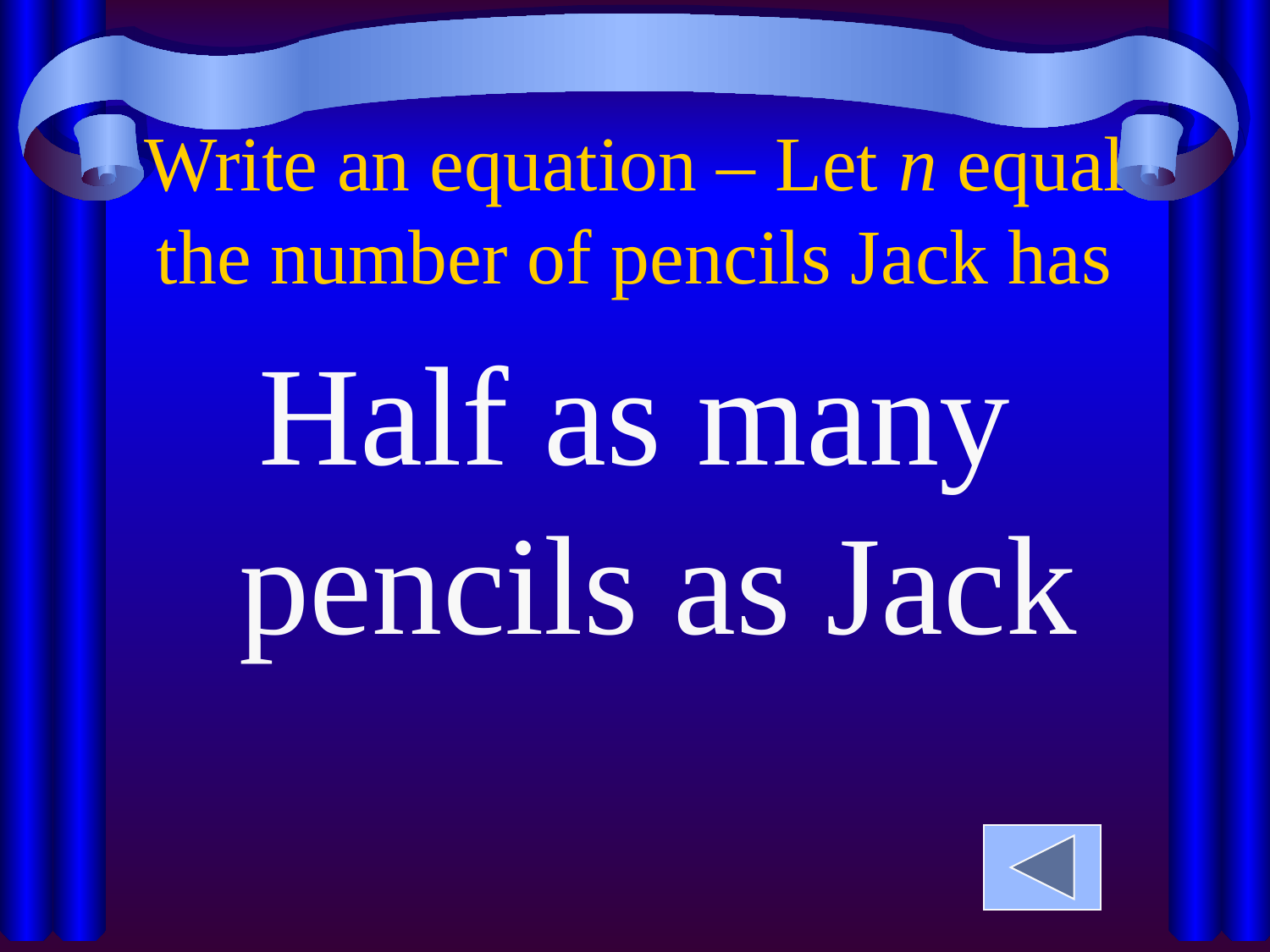

Write an equation – Let n equal the number of pencils Jack has
Half as many pencils as Jack